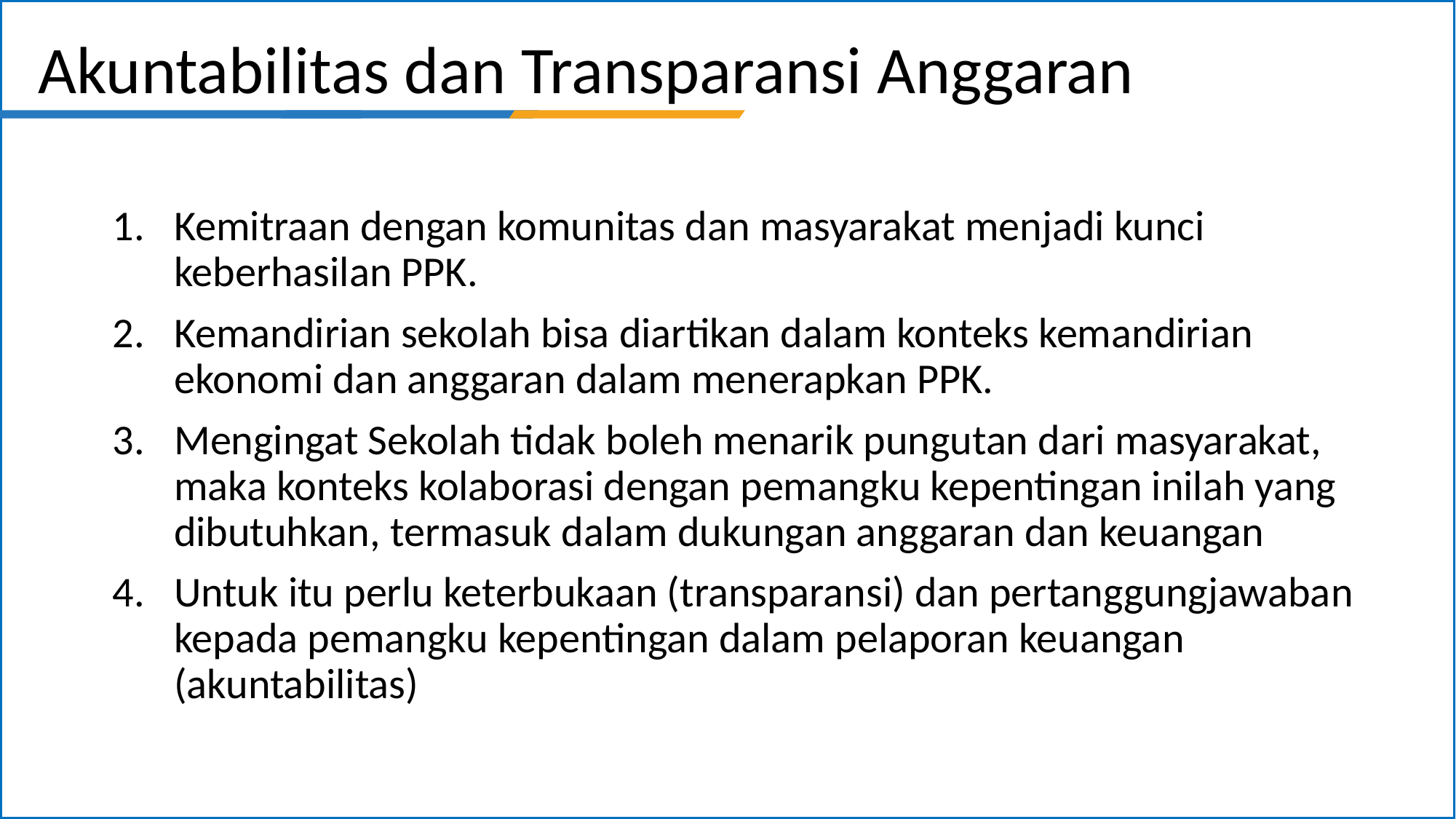

# Akuntabilitas dan Transparansi Anggaran

Kemitraan dengan komunitas dan masyarakat menjadi kunci keberhasilan PPK.
Kemandirian sekolah bisa diartikan dalam konteks kemandirian ekonomi dan anggaran dalam menerapkan PPK.
Mengingat Sekolah tidak boleh menarik pungutan dari masyarakat, maka konteks kolaborasi dengan pemangku kepentingan inilah yang dibutuhkan, termasuk dalam dukungan anggaran dan keuangan
Untuk itu perlu keterbukaan (transparansi) dan pertanggungjawaban kepada pemangku kepentingan dalam pelaporan keuangan (akuntabilitas)